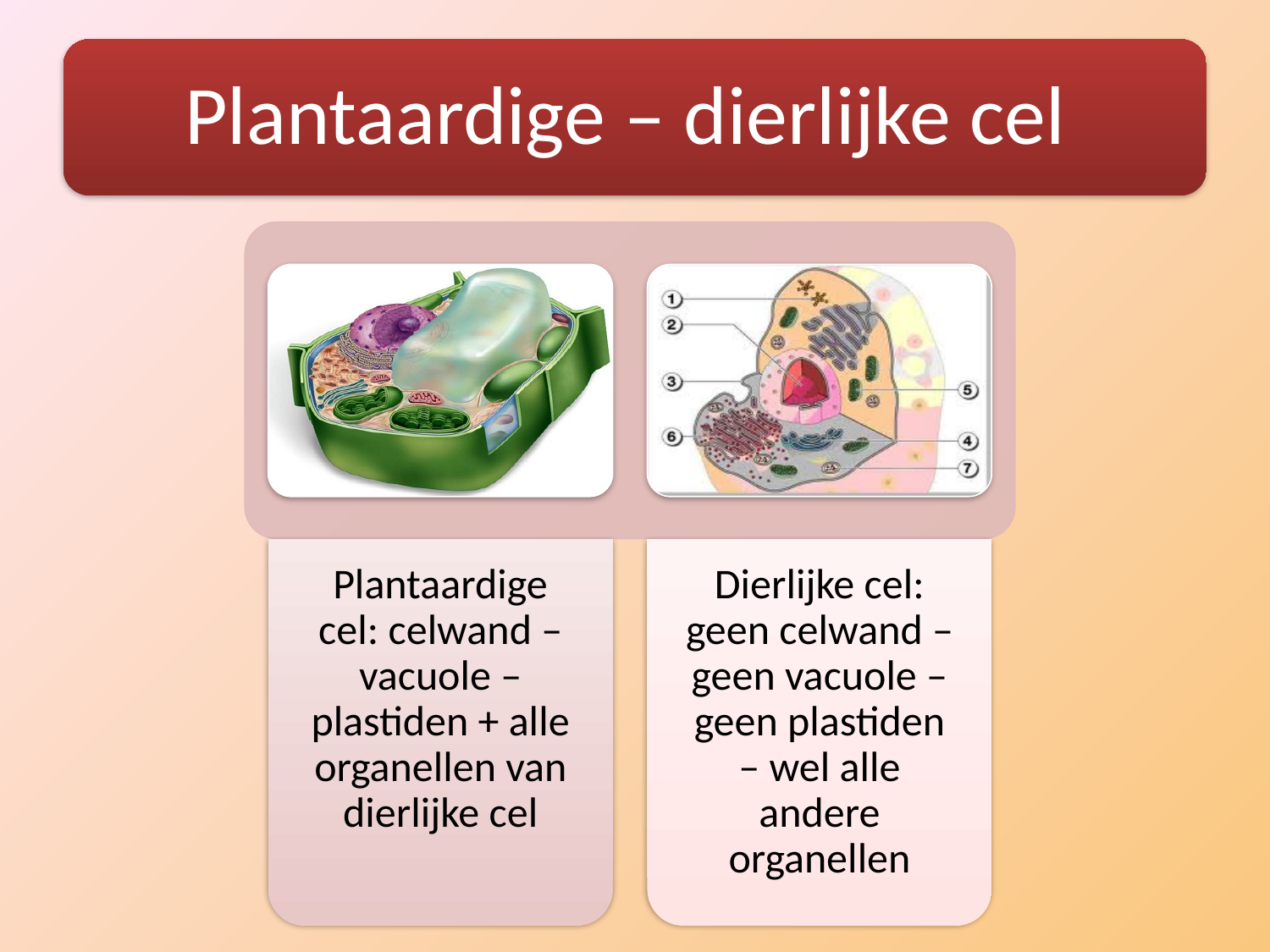

Plantaardige – dierlijke cel
Plantaardige cel: celwand – vacuole – plastiden + alle organellen van dierlijke cel
Dierlijke cel: geen celwand – geen vacuole – geen plastiden – wel alle andere organellen